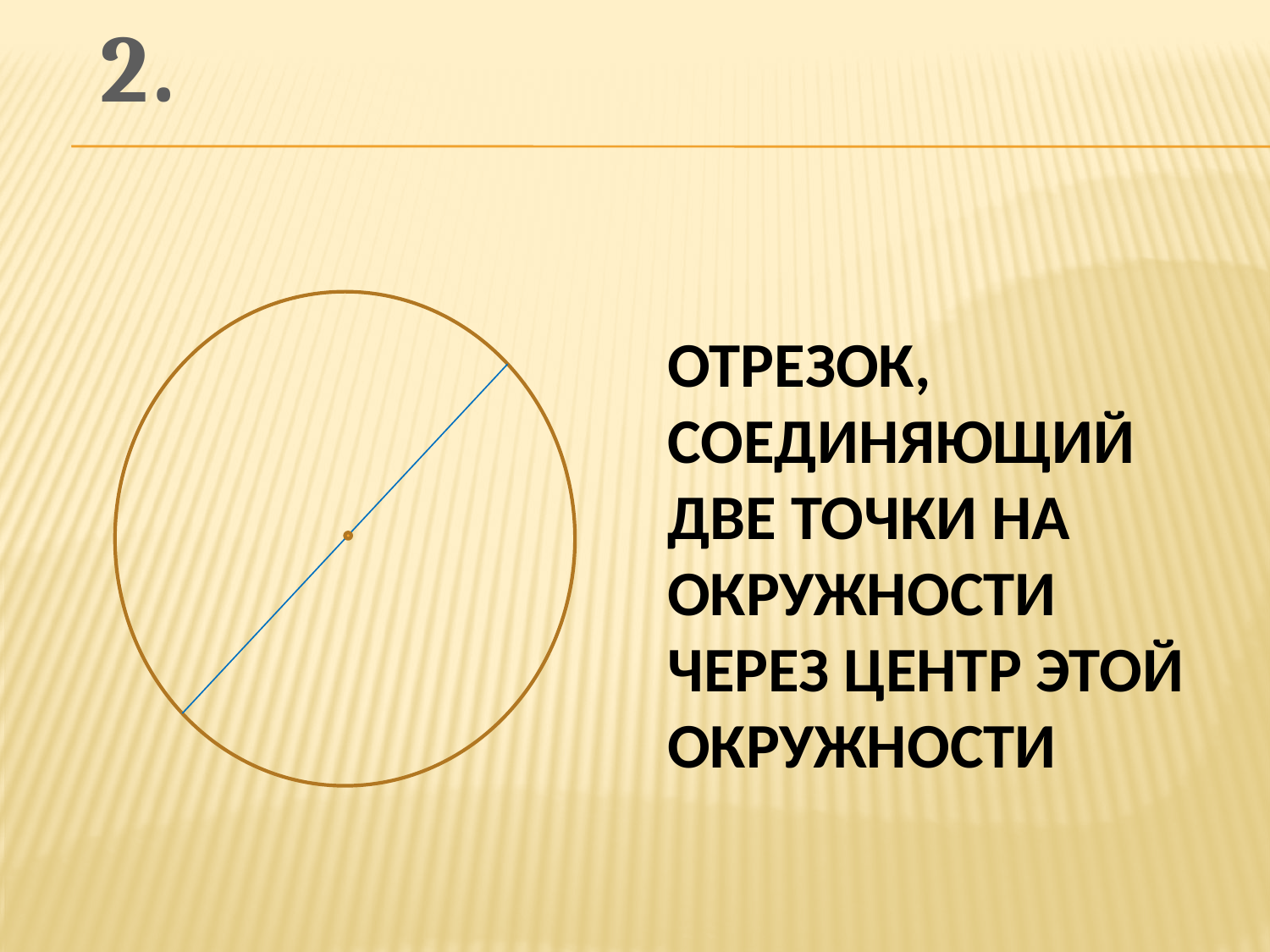

2.
# Отрезок, соединяющий две точки на окружности через центр этой окружности